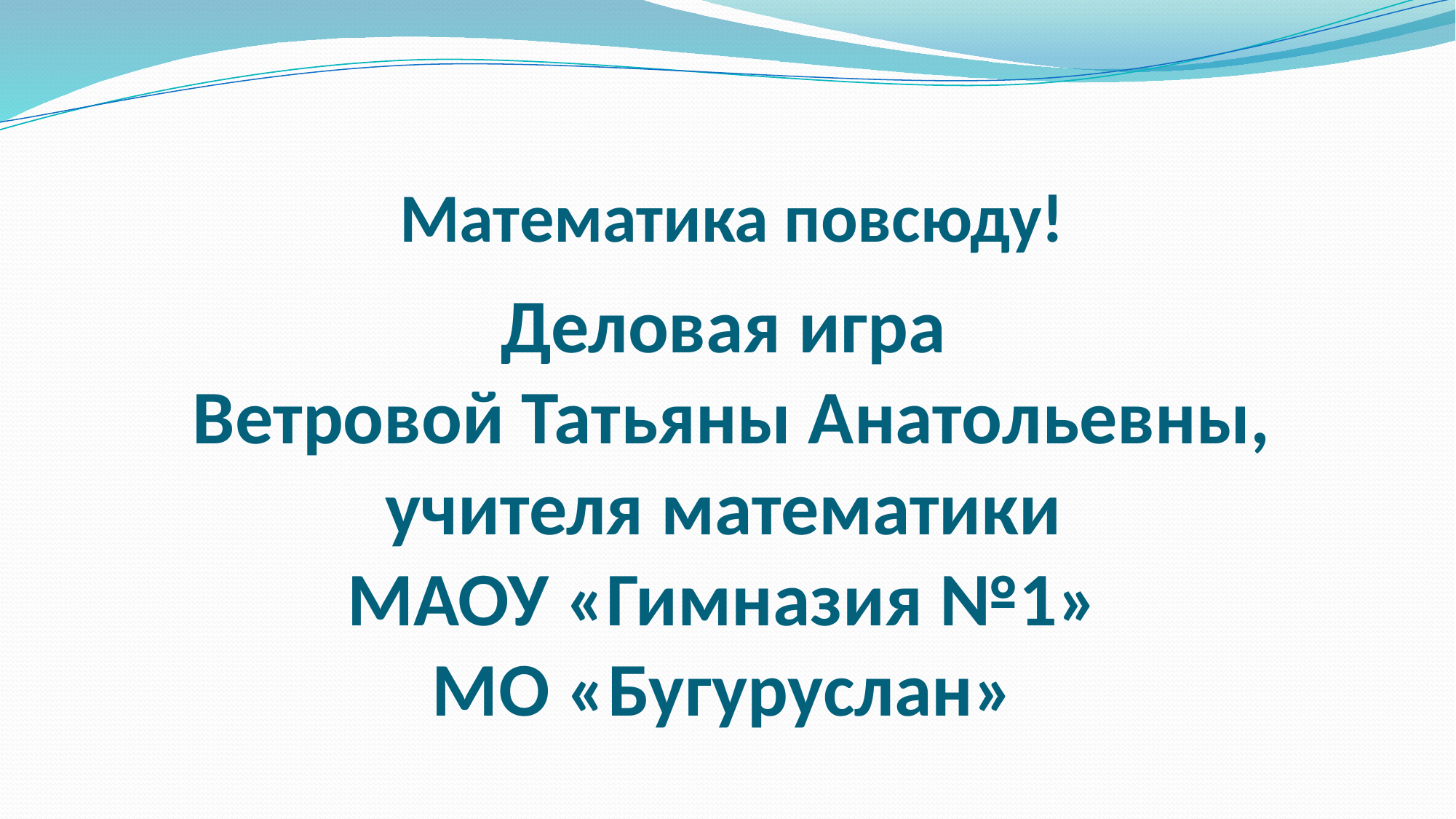

# Математика повсюду!
Деловая игра
 Ветровой Татьяны Анатольевны,  учителя математики
МАОУ «Гимназия №1»
МО «Бугуруслан»